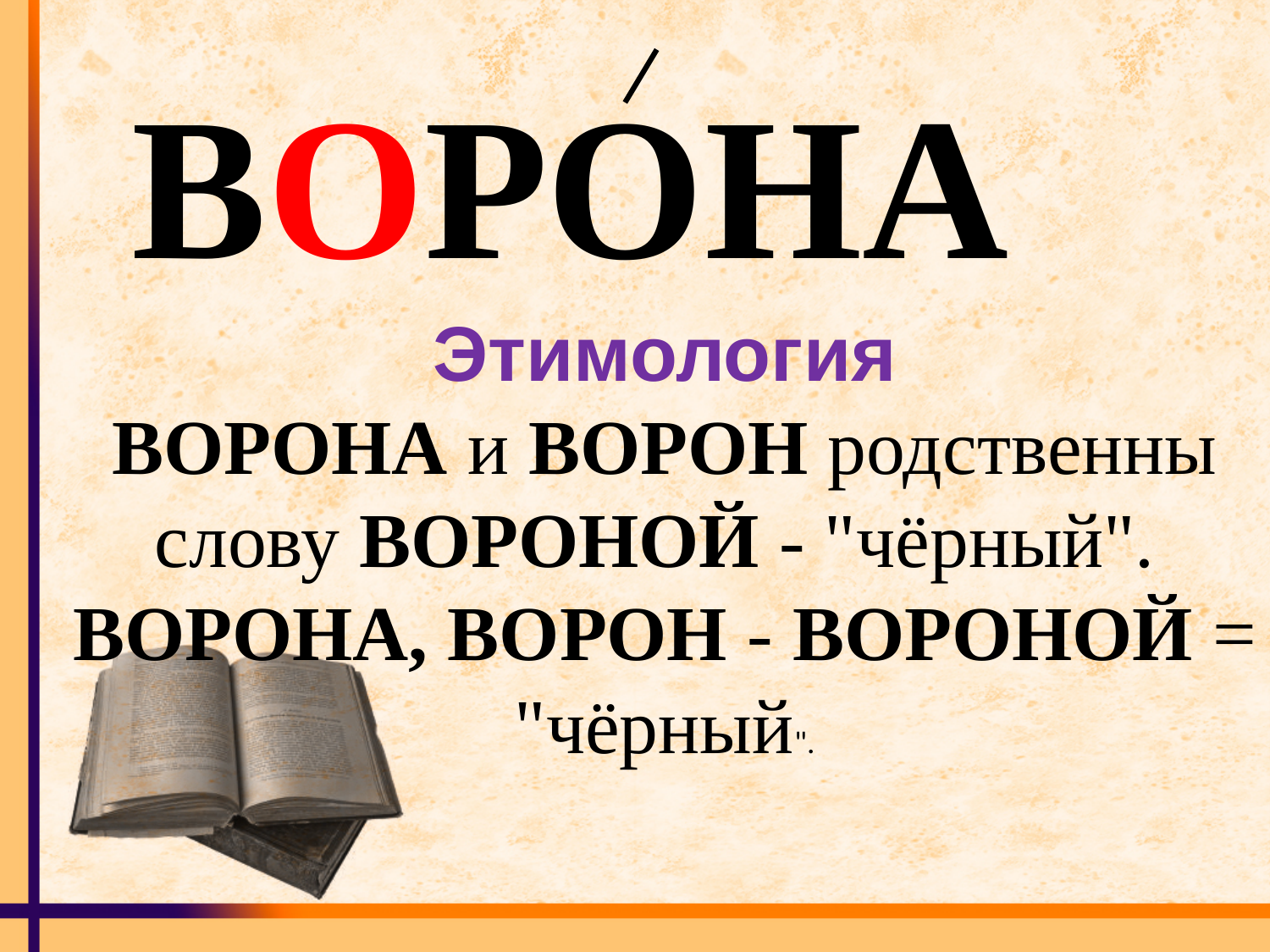

ВОРОНА
Этимология
ВОРОНА и ВОРОН родственны слову ВОРОНОЙ - "чёрный".
ВОРОНА, ВОРОН - ВОРОНОЙ = "чёрный".